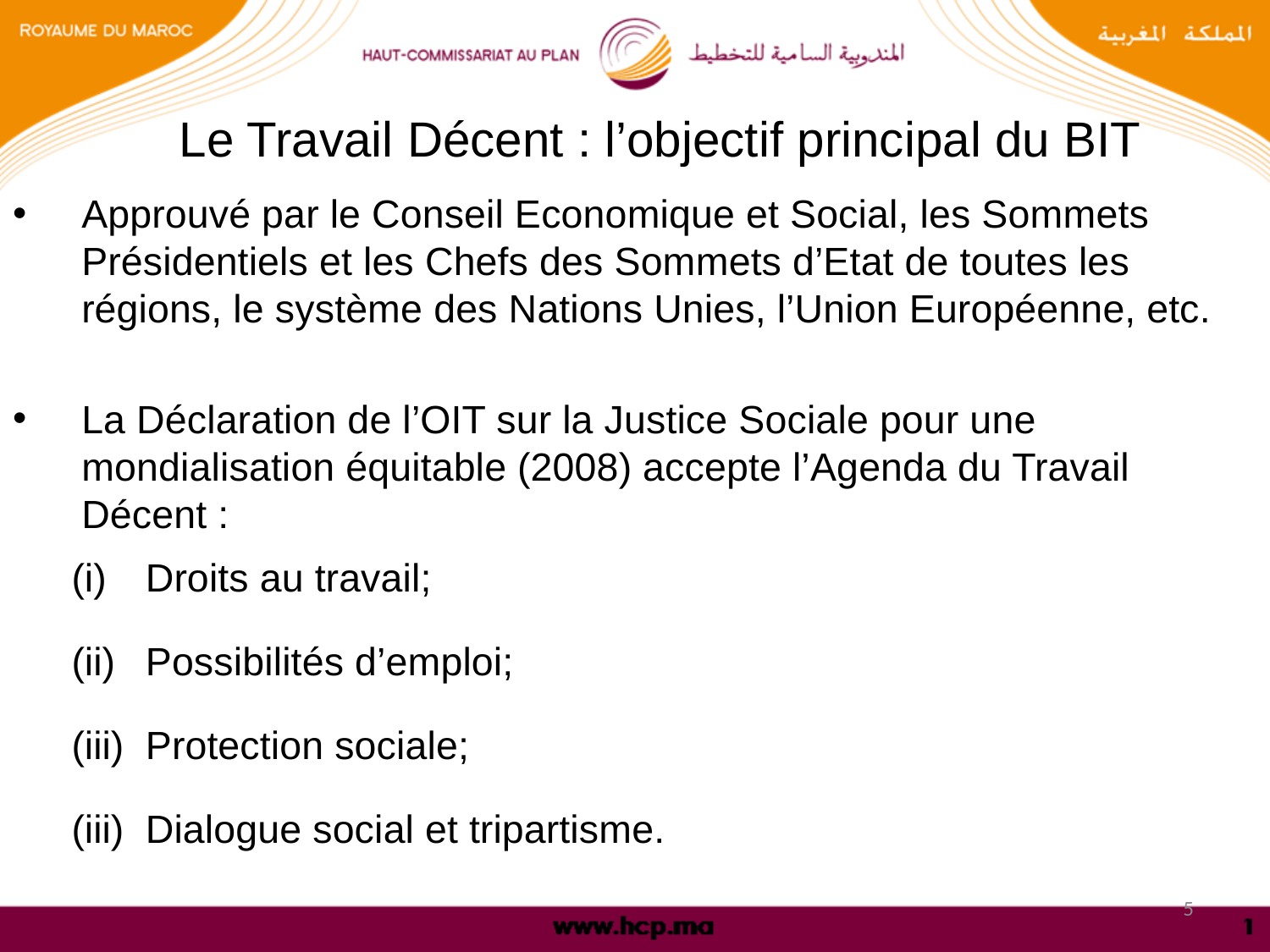

Le Travail Décent : l’objectif principal du BIT

Approuvé par le Conseil Economique et Social, les Sommets Présidentiels et les Chefs des Sommets d’Etat de toutes les régions, le système des Nations Unies, l’Union Européenne, etc.

La Déclaration de l’OIT sur la Justice Sociale pour une mondialisation équitable (2008) accepte l’Agenda du Travail Décent :

Droits au travail;

Possibilités d’emploi;

Protection sociale;

Dialogue social et tripartisme.

5